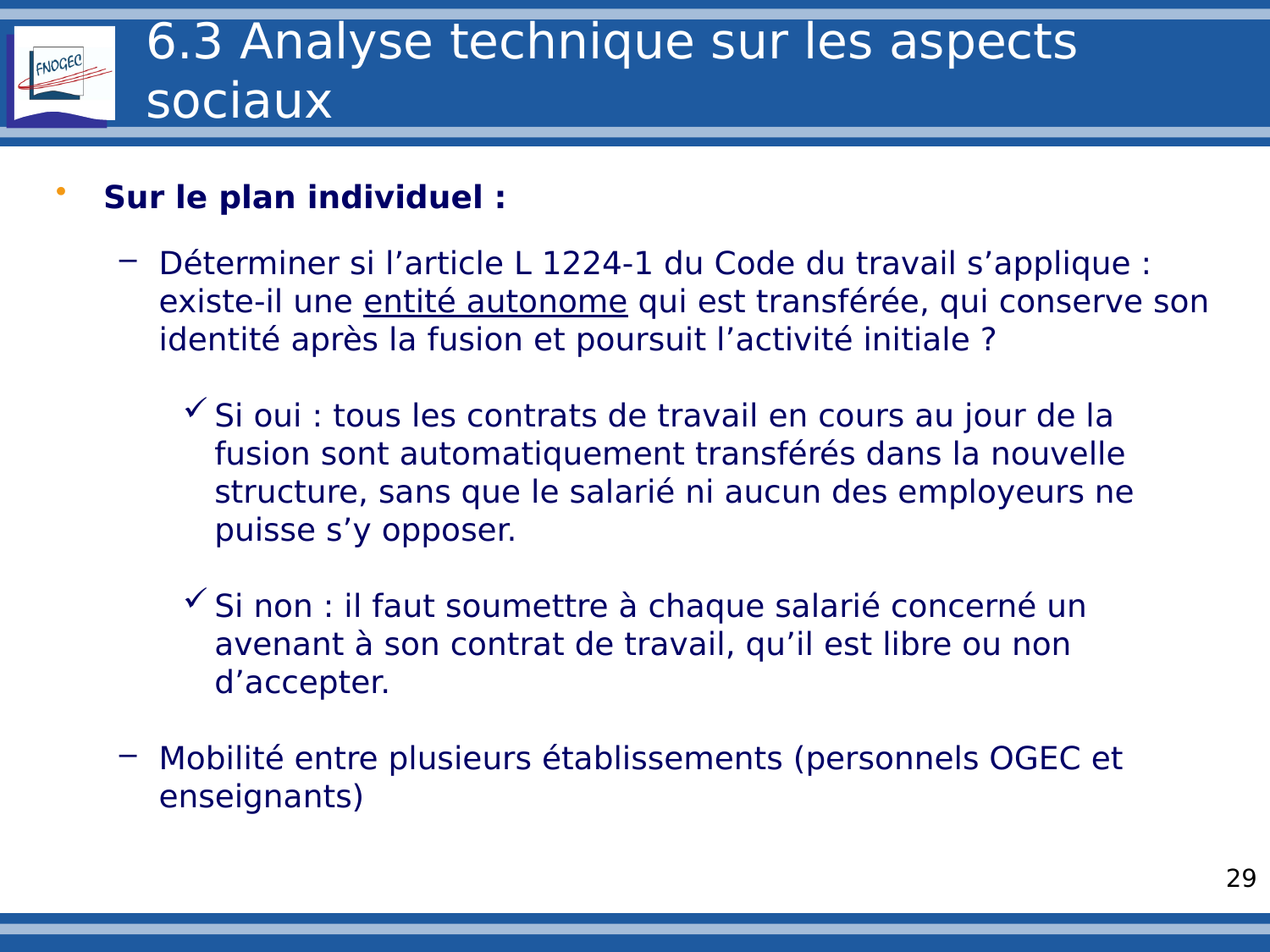

# 6.3 Analyse technique sur les aspects sociaux
Sur le plan individuel :

Déterminer si l’article L 1224-1 du Code du travail s’applique : existe-il une entité autonome qui est transférée, qui conserve son identité après la fusion et poursuit l’activité initiale ?

Si oui : tous les contrats de travail en cours au jour de la fusion sont automatiquement transférés dans la nouvelle structure, sans que le salarié ni aucun des employeurs ne puisse s’y opposer.

Si non : il faut soumettre à chaque salarié concerné un avenant à son contrat de travail, qu’il est libre ou non d’accepter.

Mobilité entre plusieurs établissements (personnels OGEC et enseignants)
29